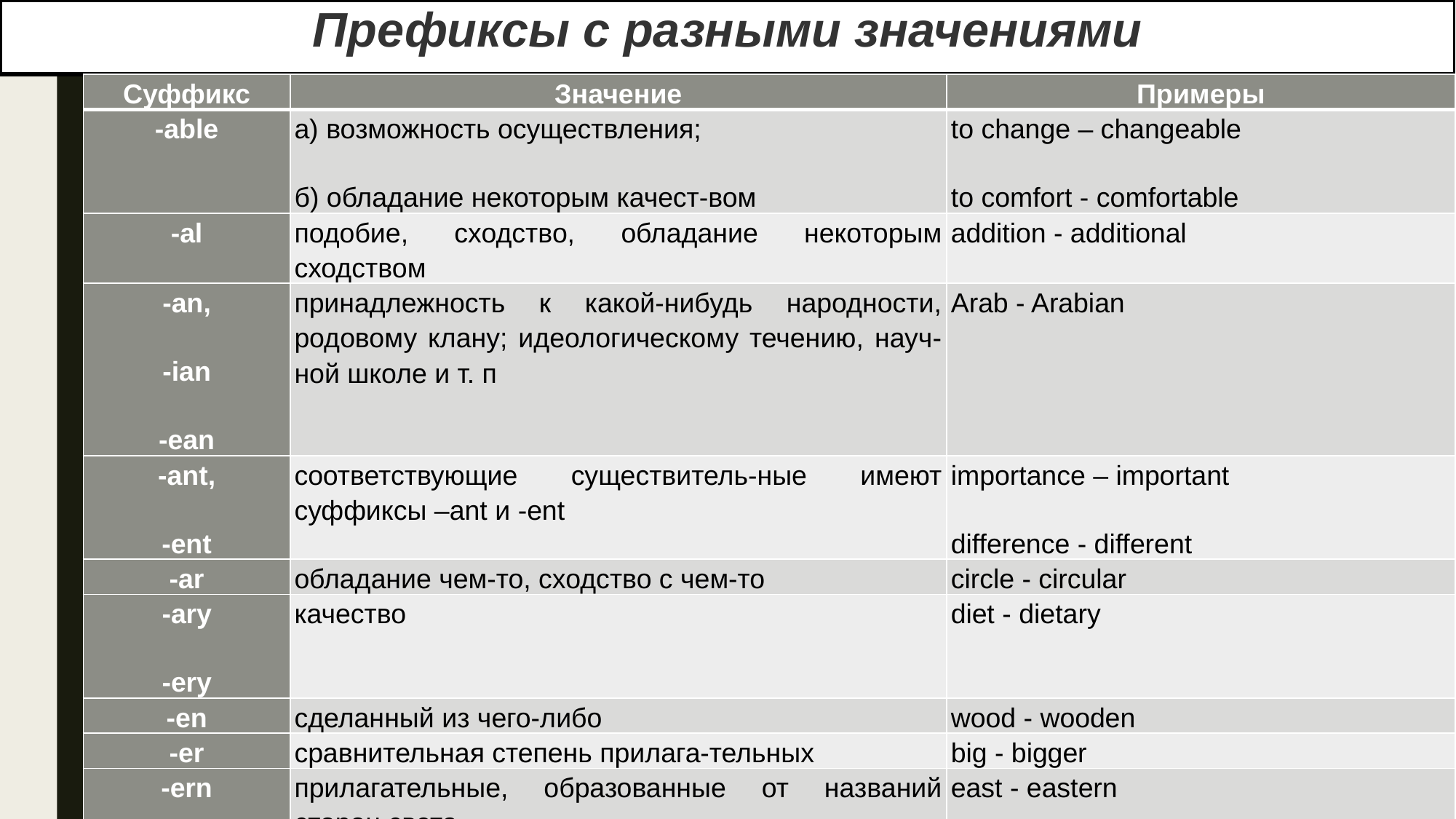

# Префиксы с разными значениями
| Суффикс | Значение | Примеры |
| --- | --- | --- |
| -able | а) возможность осуществления; б) обладание некоторым качест-вом | to change – changeable to comfort - comfortable |
| -al | подобие, сходство, обладание некоторым сходством | addition - additional |
| -an, -ian -ean | принадлежность к какой-нибудь народности, родовому клану; идеологическому течению, науч-ной школе и т. п | Arab - Arabian |
| -ant, -ent | cоответствующие существитель-ные имеют суффиксы –ant и -ent | importance – important difference - different |
| -ar | обладание чем-то, сходство с чем-то | circle - circular |
| -ary -ery | качество | diet - dietary |
| -en | сделанный из чего-либо | wood - wooden |
| -er | сравнительная степень прилага-тельных | big - bigger |
| -ern | прилагательные, образованные от названий сторон света | east - eastern |